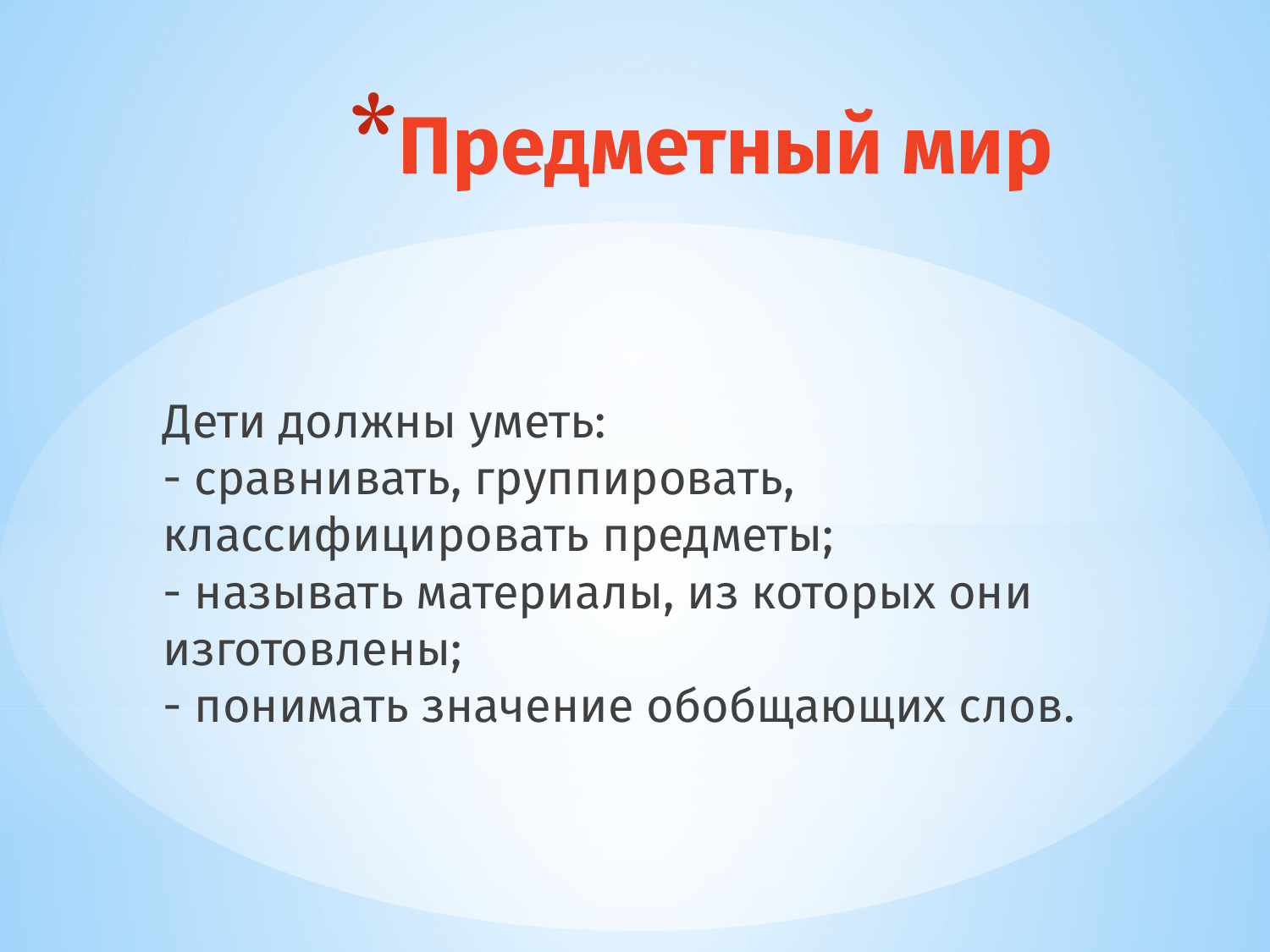

# Предметный мир
Дети должны уметь:
- сравнивать, группировать, классифицировать предметы;
- называть материалы, из которых они изготовлены;
- понимать значение обобщающих слов.